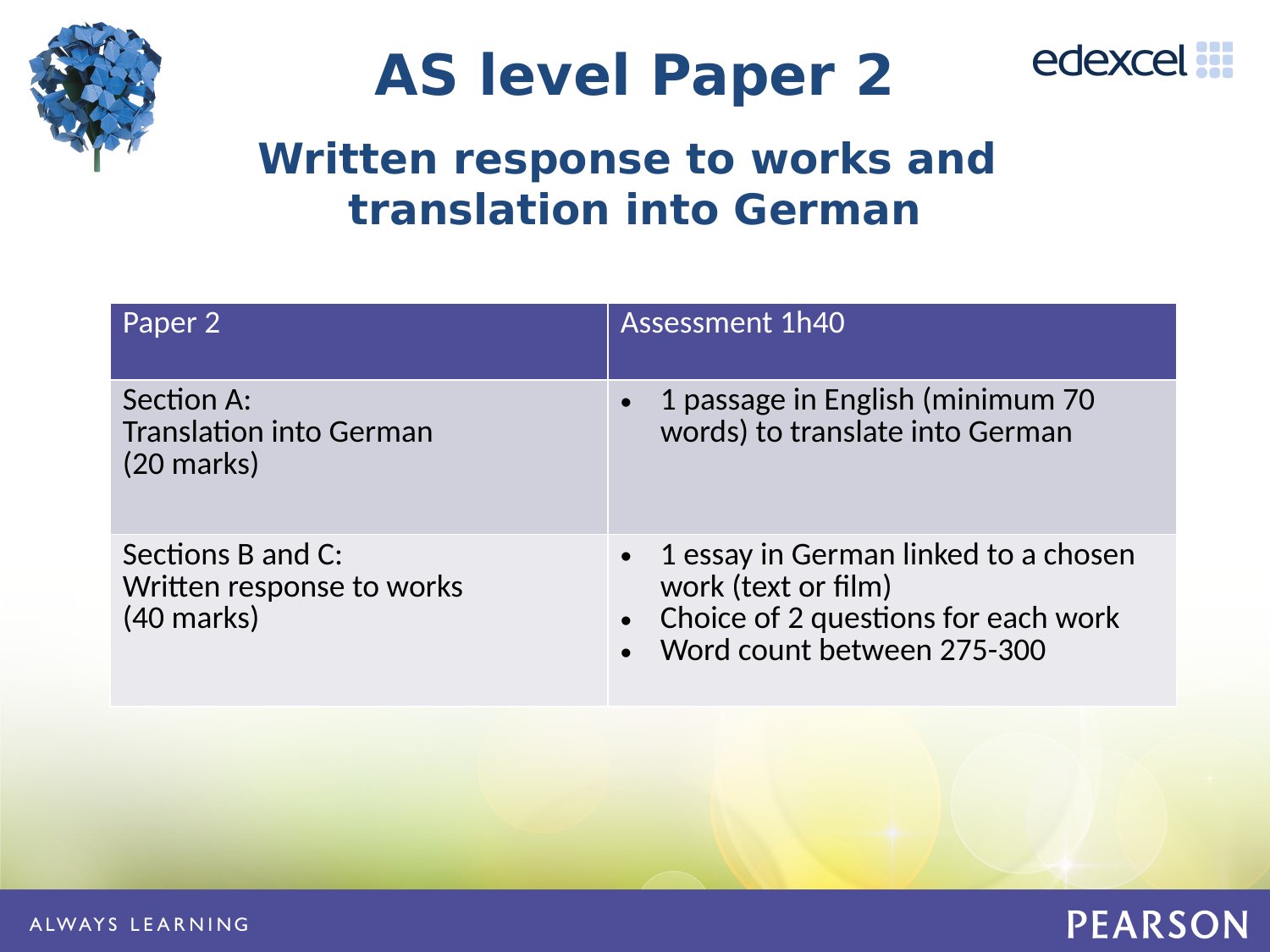

# AS level Paper 2 Written response to works and translation into German
| Paper 2 | Assessment 1h40 |
| --- | --- |
| Section A: Translation into German (20 marks) | 1 passage in English (minimum 70 words) to translate into German |
| Sections B and C: Written response to works (40 marks) | 1 essay in German linked to a chosen work (text or film) Choice of 2 questions for each work Word count between 275-300 |